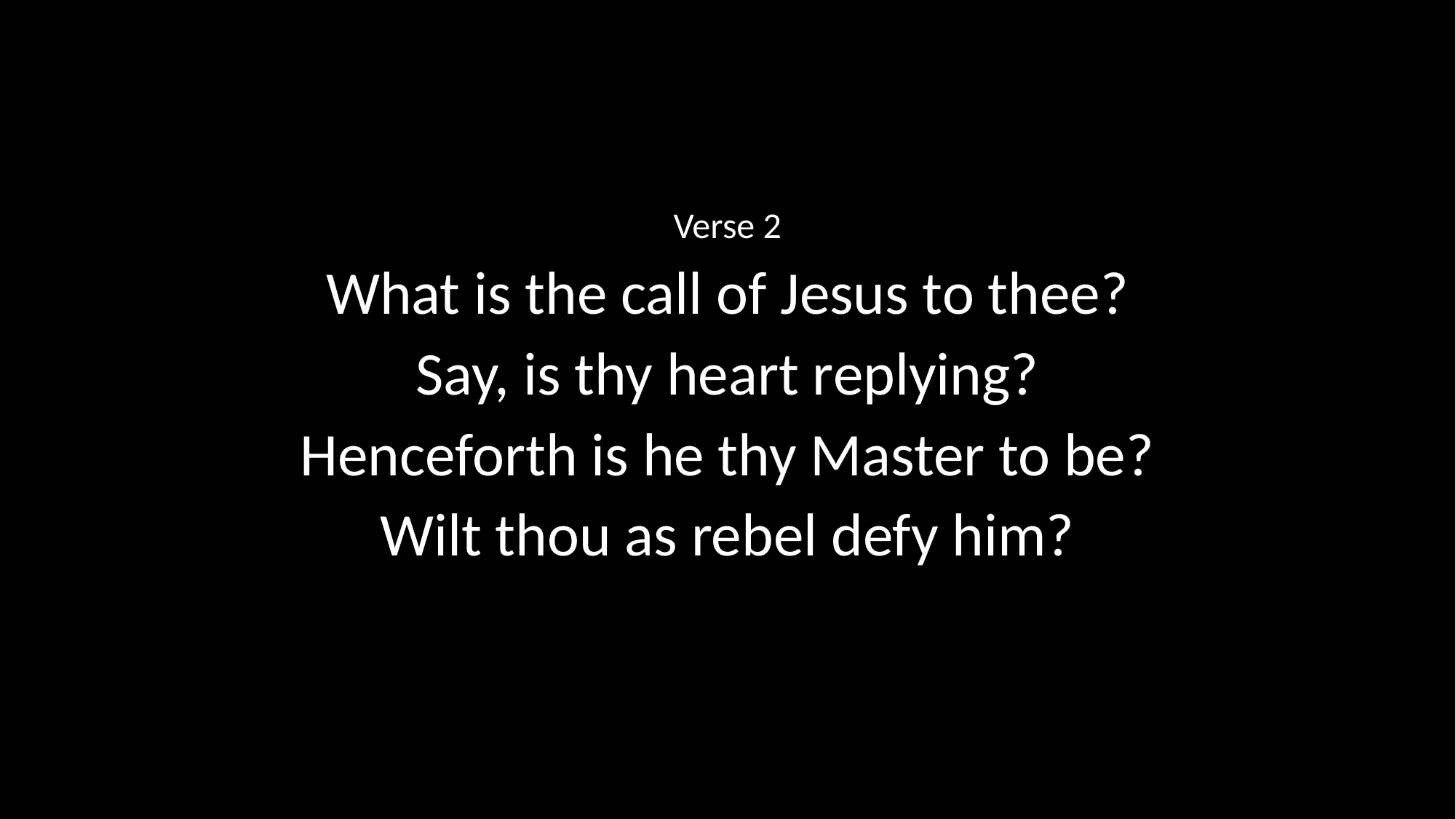

Verse 2
What is the call of Jesus to thee?
Say, is thy heart replying?
Henceforth is he thy Master to be?
Wilt thou as rebel defy him?